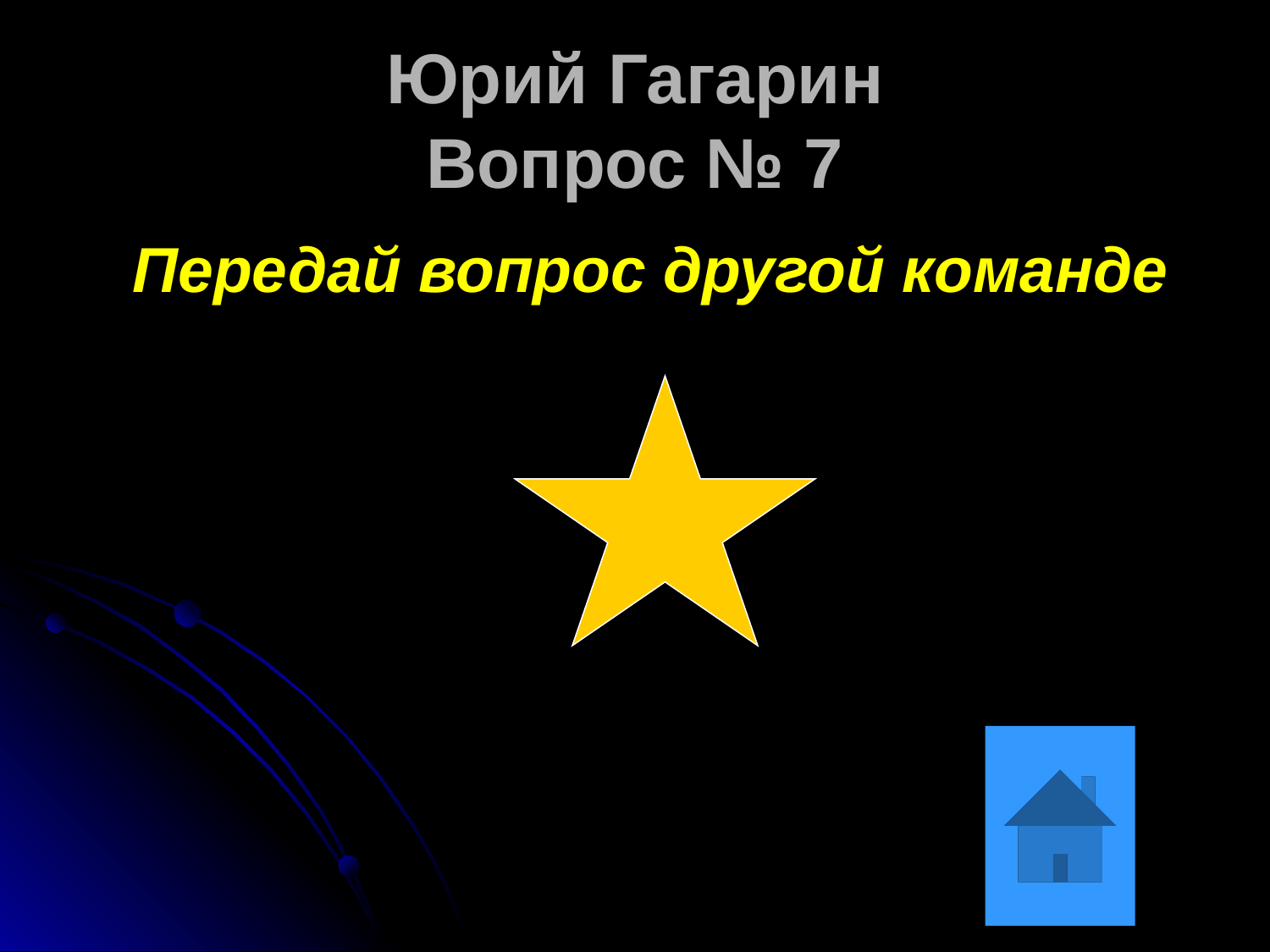

Юрий Гагарин
Вопрос № 7
  Передай вопрос другой команде